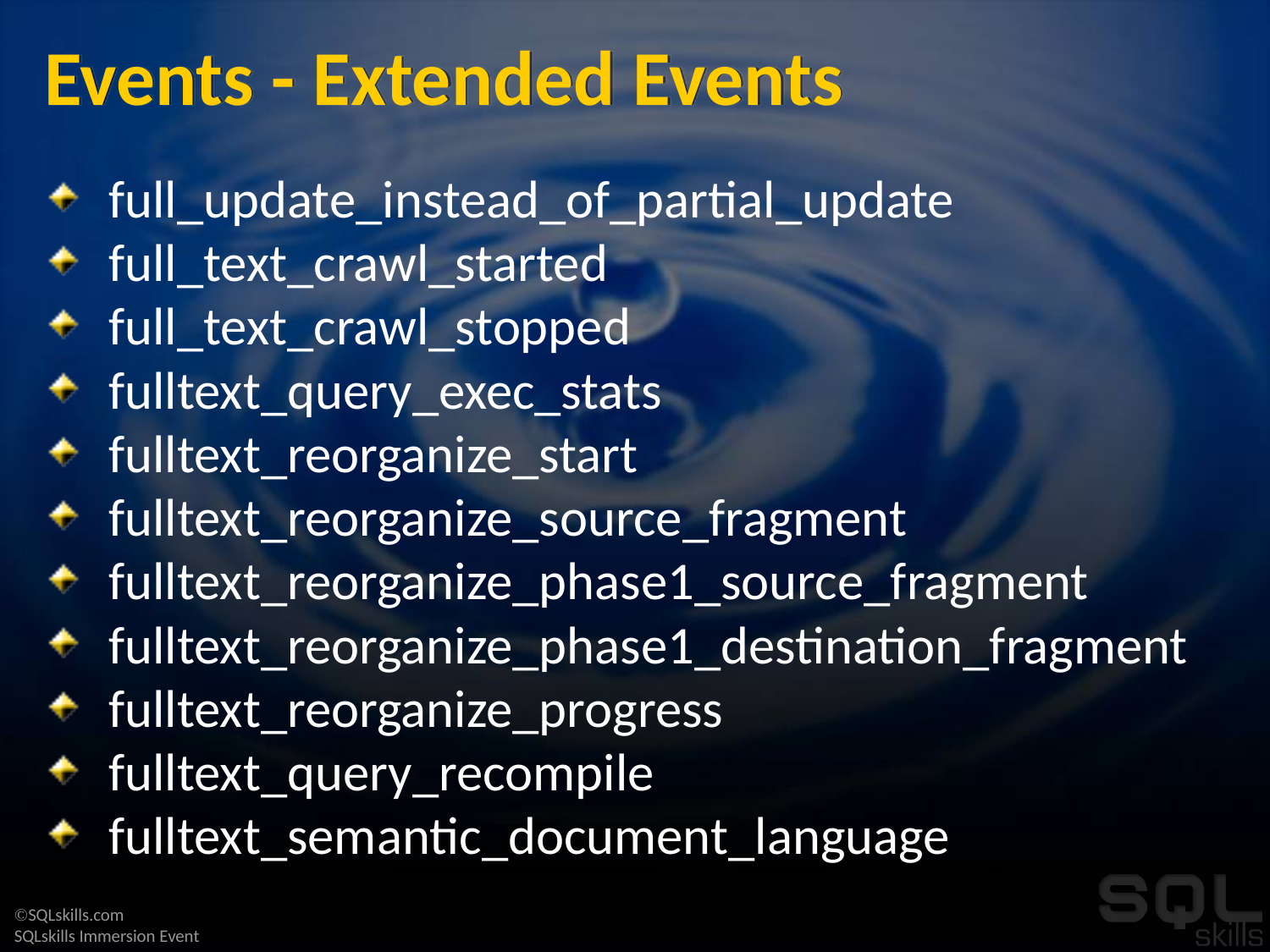

# Events - Extended Events
full_update_instead_of_partial_update
full_text_crawl_started
full_text_crawl_stopped
fulltext_query_exec_stats
fulltext_reorganize_start
fulltext_reorganize_source_fragment
fulltext_reorganize_phase1_source_fragment
fulltext_reorganize_phase1_destination_fragment
fulltext_reorganize_progress
fulltext_query_recompile
fulltext_semantic_document_language